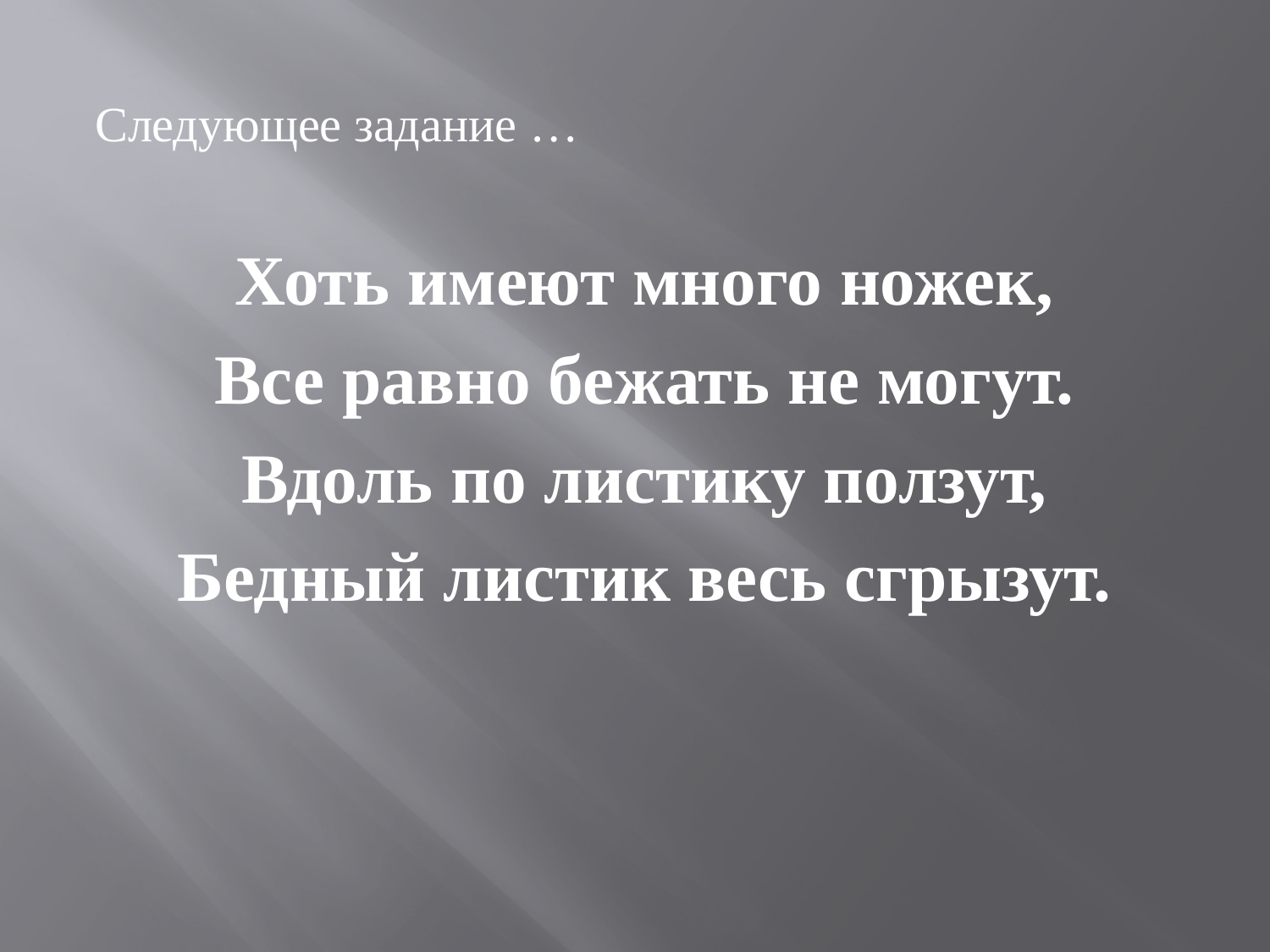

Следующее задание …

Хоть имеют много ножек,
Все равно бежать не могут.
Вдоль по листику ползут,
Бедный листик весь сгрызут.